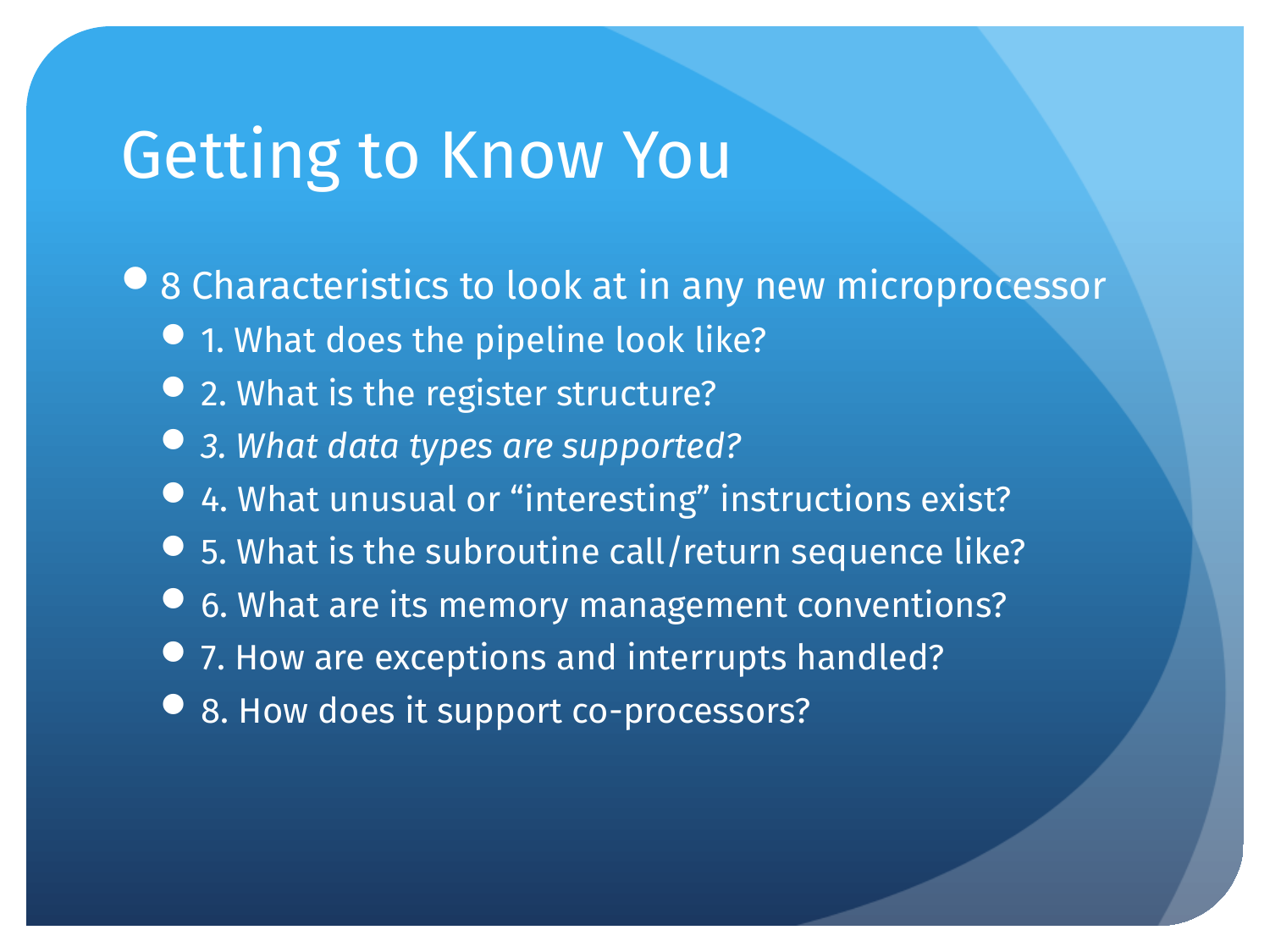

# Getting to Know You
8 Characteristics to look at in any new microprocessor
1. What does the pipeline look like?
2. What is the register structure?
3. What data types are supported?
4. What unusual or “interesting” instructions exist?
5. What is the subroutine call/return sequence like?
6. What are its memory management conventions?
7. How are exceptions and interrupts handled?
8. How does it support co-processors?